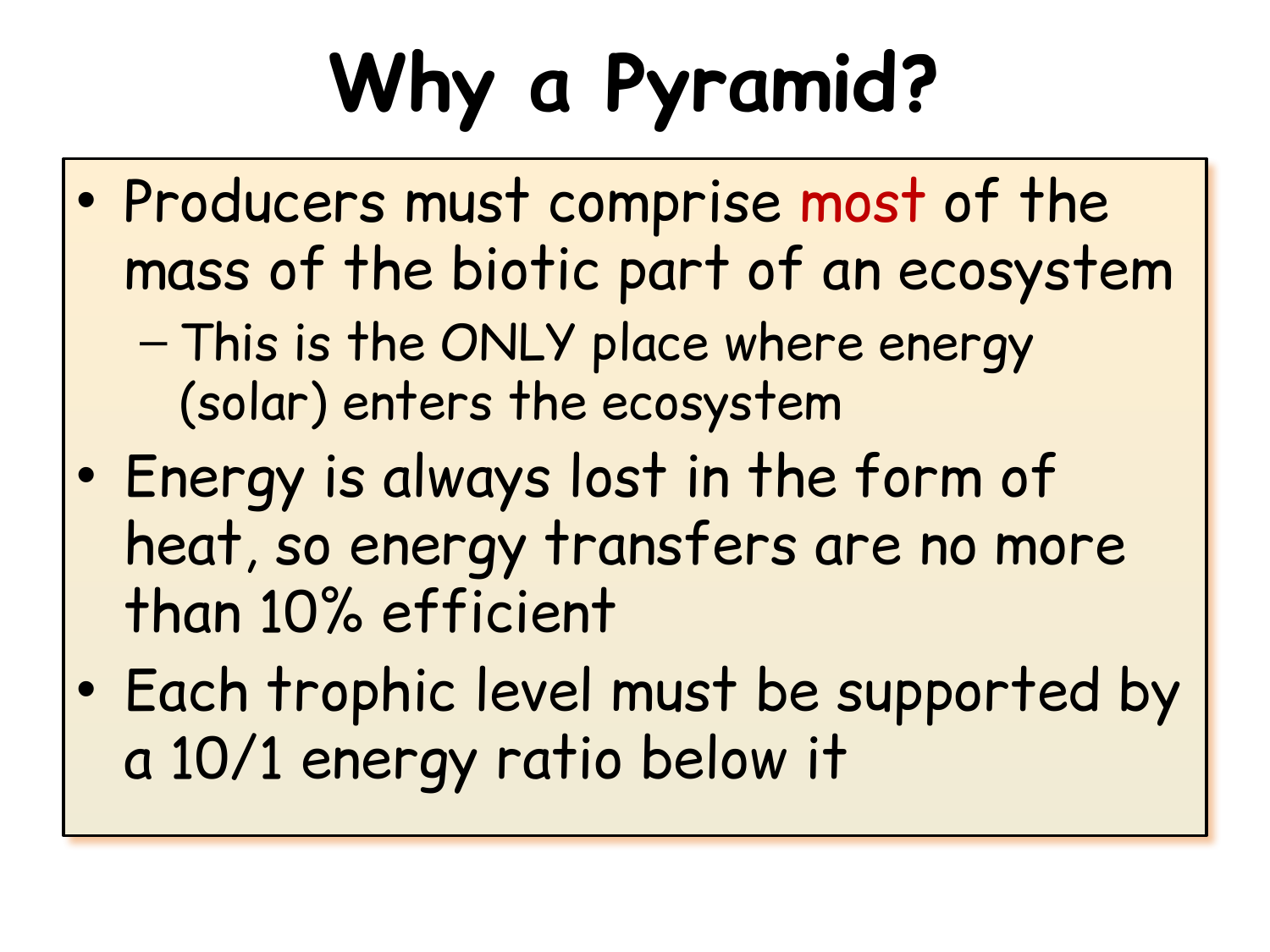

# Why a Pyramid?
Producers must comprise most of the mass of the biotic part of an ecosystem
This is the ONLY place where energy (solar) enters the ecosystem
Energy is always lost in the form of heat, so energy transfers are no more than 10% efficient
Each trophic level must be supported by a 10/1 energy ratio below it